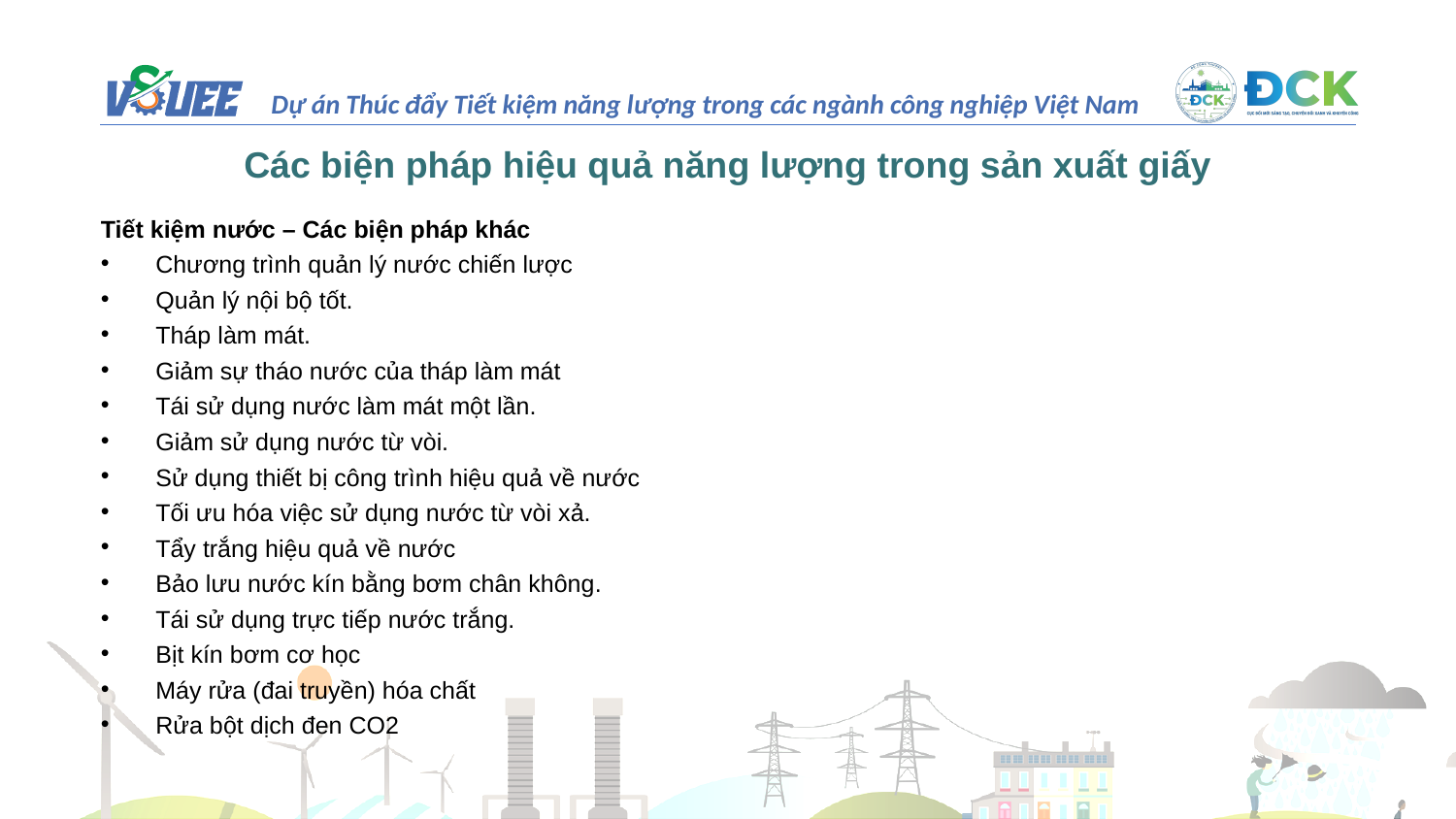

# Các biện pháp hiệu quả năng lượng trong sản xuất giấy
Tiết kiệm nước – Các biện pháp khác
Chương trình quản lý nước chiến lược
Quản lý nội bộ tốt.
Tháp làm mát.
Giảm sự tháo nước của tháp làm mát
Tái sử dụng nước làm mát một lần.
Giảm sử dụng nước từ vòi.
Sử dụng thiết bị công trình hiệu quả về nước
Tối ưu hóa việc sử dụng nước từ vòi xả.
Tẩy trắng hiệu quả về nước
Bảo lưu nước kín bằng bơm chân không.
Tái sử dụng trực tiếp nước trắng.
Bịt kín bơm cơ học
Máy rửa (đai truyền) hóa chất
Rửa bột dịch đen CO2